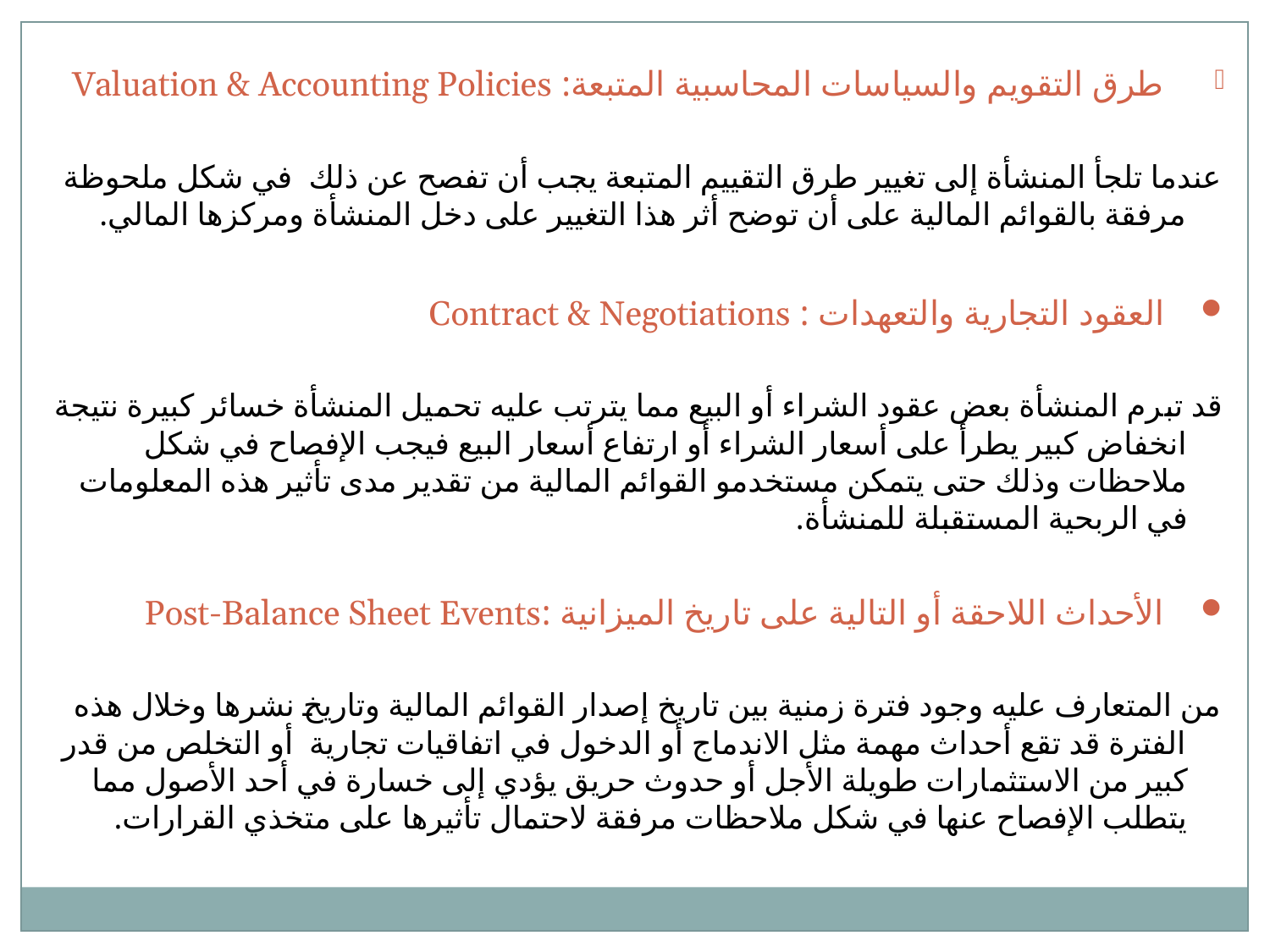

طرق التقويم والسياسات المحاسبية المتبعة: Valuation & Accounting Policies

عندما تلجأ المنشأة إلى تغيير طرق التقييم المتبعة يجب أن تفصح عن ذلك  في شكل ملحوظة مرفقة بالقوائم المالية على أن توضح أثر هذا التغيير على دخل المنشأة ومركزها المالي.

العقود التجارية والتعهدات : Contract & Negotiations

قد تبرم المنشأة بعض عقود الشراء أو البيع مما يترتب عليه تحميل المنشأة خسائر كبيرة نتيجة انخفاض كبير يطرأ على أسعار الشراء أو ارتفاع أسعار البيع فيجب الإفصاح في شكل ملاحظات وذلك حتى يتمكن مستخدمو القوائم المالية من تقدير مدى تأثير هذه المعلومات في الربحية المستقبلة للمنشأة.

الأحداث اللاحقة أو التالية على تاريخ الميزانية :Post-Balance Sheet Events

من المتعارف عليه وجود فترة زمنية بين تاريخ إصدار القوائم المالية وتاريخ نشرها وخلال هذه الفترة قد تقع أحداث مهمة مثل الاندماج أو الدخول في اتفاقيات تجارية  أو التخلص من قدر كبير من الاستثمارات طويلة الأجل أو حدوث حريق يؤدي إلى خسارة في أحد الأصول مما يتطلب الإفصاح عنها في شكل ملاحظات مرفقة لاحتمال تأثيرها على متخذي القرارات.